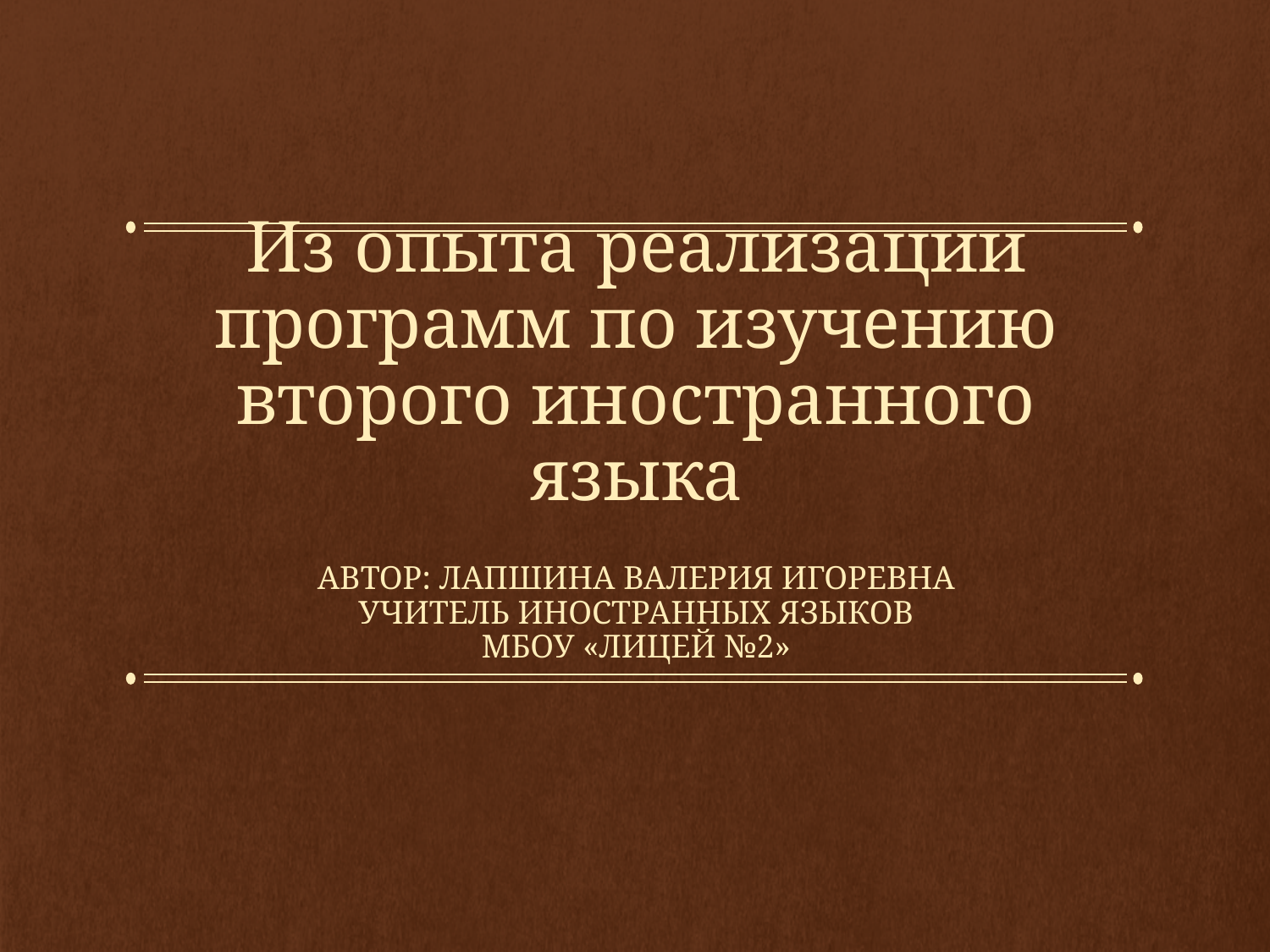

# Из опыта реализации программ по изучению второго иностранного языка
Автор: Лапшина валерия Игоревна
Учитель иностранных языков
Мбоу «Лицей №2»